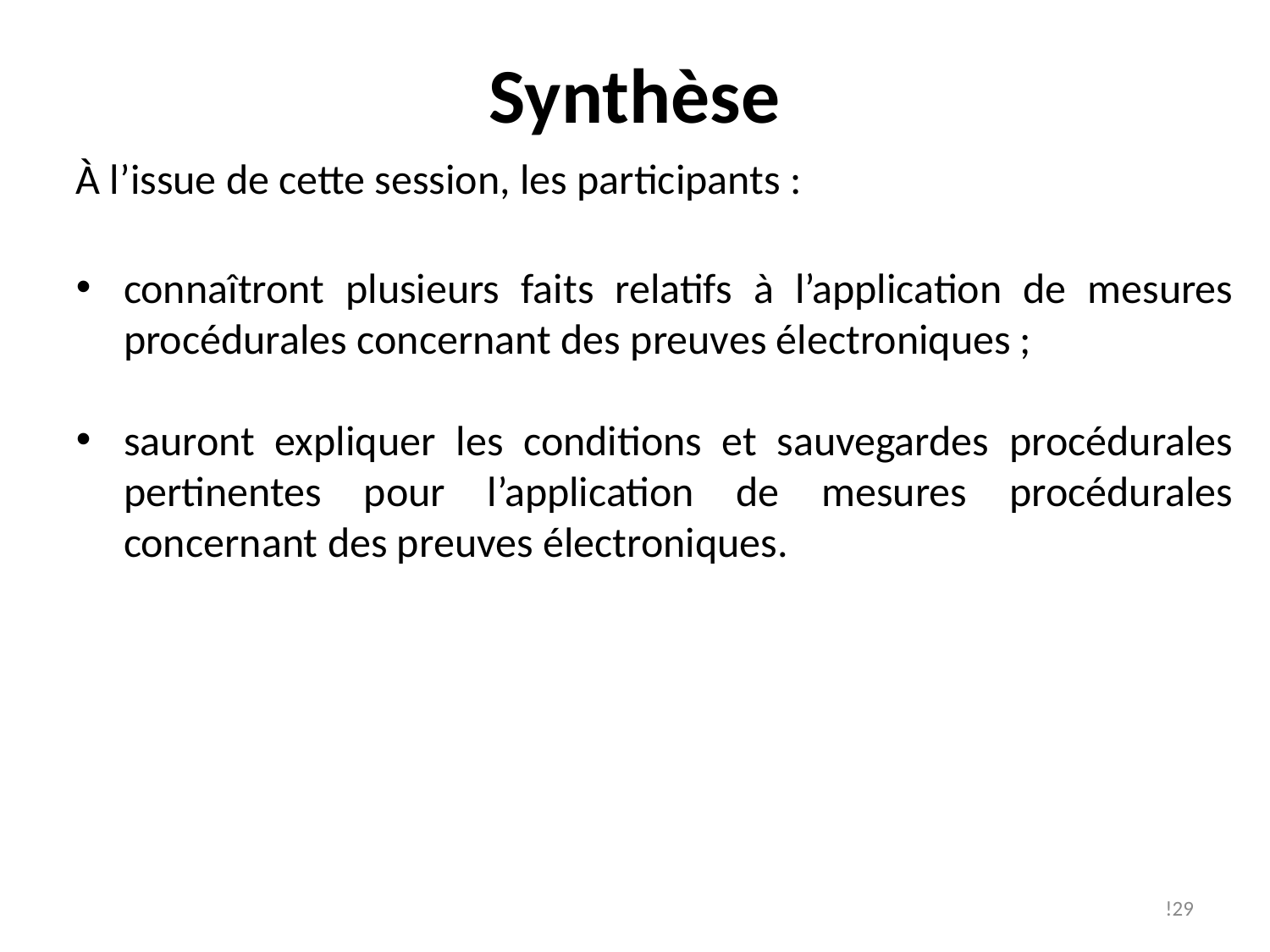

Synthèse
À l’issue de cette session, les participants :

connaîtront plusieurs faits relatifs à l’application de mesures procédurales concernant des preuves électroniques ;

sauront expliquer les conditions et sauvegardes procédurales pertinentes pour l’application de mesures procédurales concernant des preuves électroniques.

!29